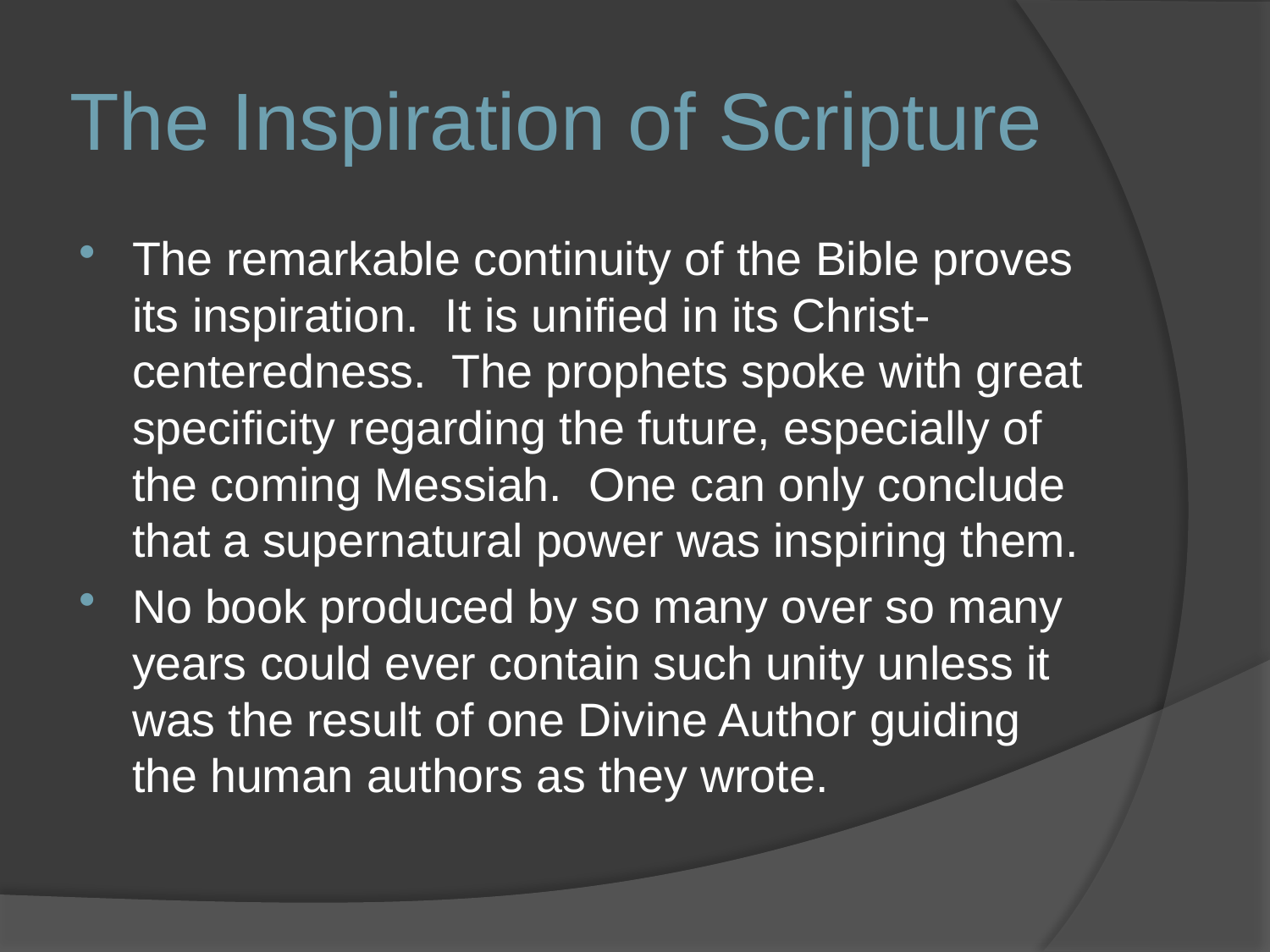

# The Inspiration of Scripture
The remarkable continuity of the Bible proves its inspiration.  It is unified in its Christ-centeredness.  The prophets spoke with great specificity regarding the future, especially of the coming Messiah.  One can only conclude that a supernatural power was inspiring them.
No book produced by so many over so many years could ever contain such unity unless it was the result of one Divine Author guiding the human authors as they wrote.